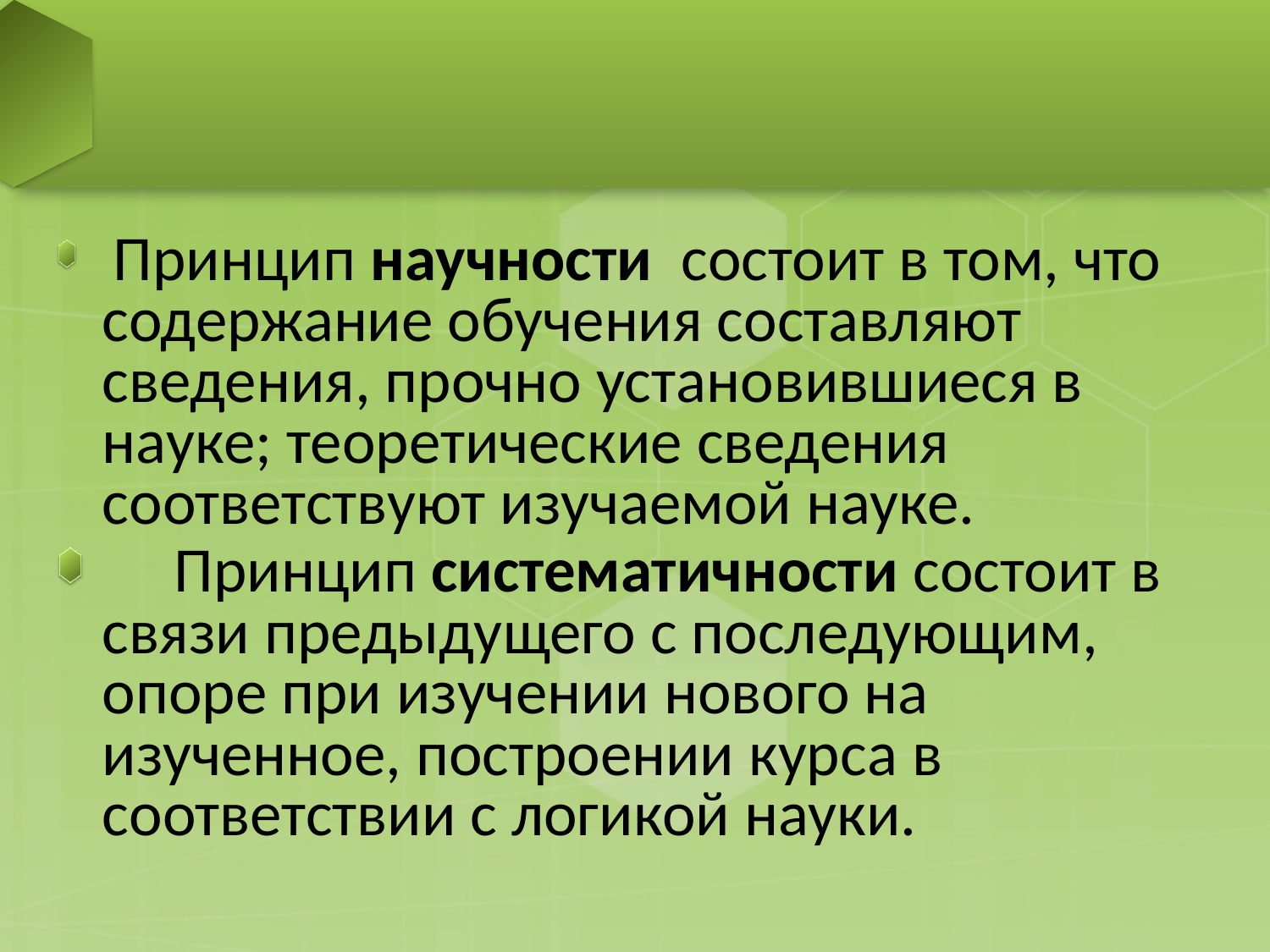

#
 Принцип научности  состоит в том, что содержание обучения составляют сведения, прочно установившиеся в науке; теоретические сведения соответствуют изучаемой науке.
     Принцип систематичности состоит в связи предыдущего с последующим, опоре при изучении нового на изученное, построении курса в соответствии с логикой науки.